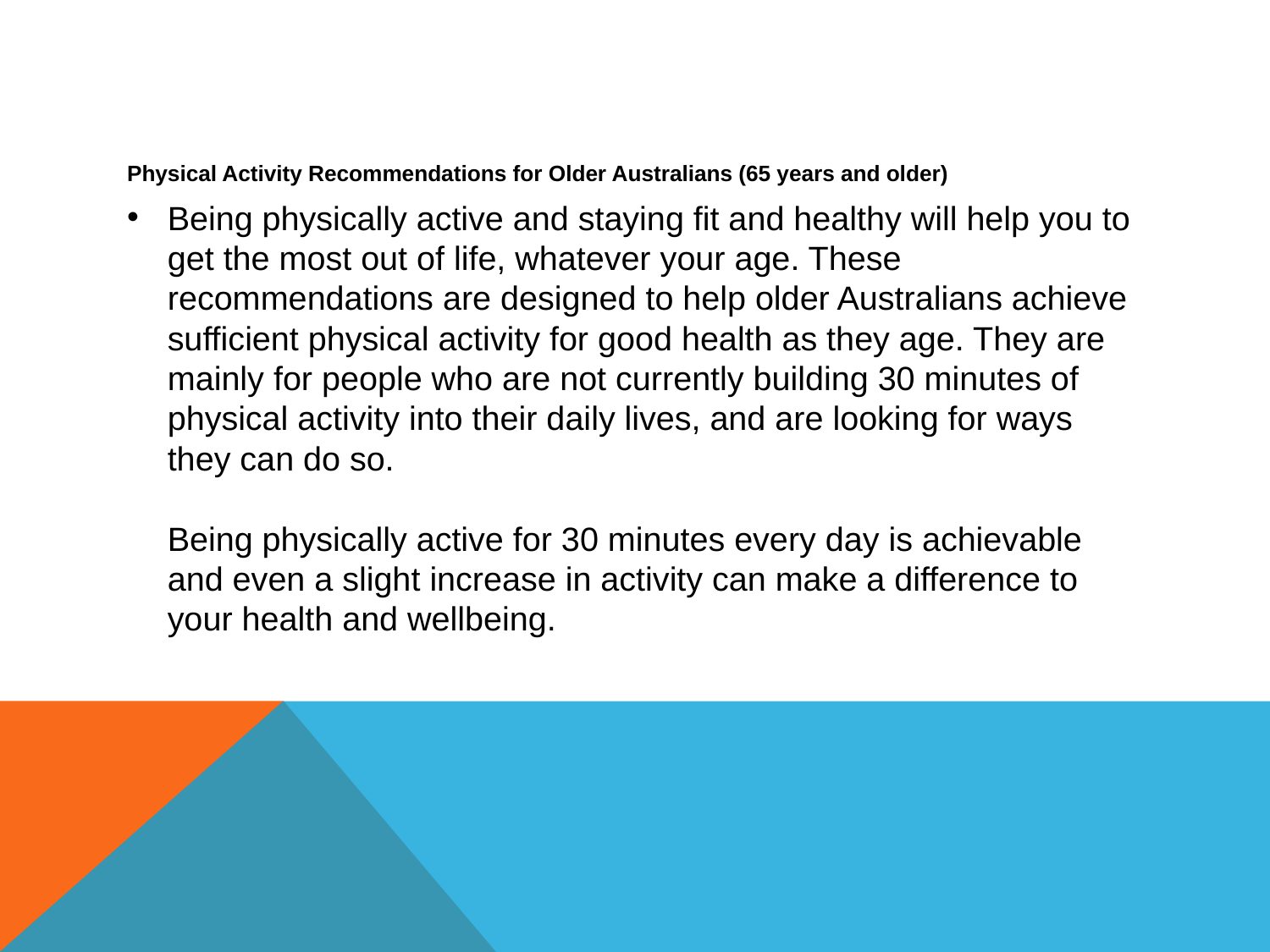

#
Physical Activity Recommendations for Older Australians (65 years and older)
Being physically active and staying fit and healthy will help you to get the most out of life, whatever your age. These recommendations are designed to help older Australians achieve sufficient physical activity for good health as they age. They are mainly for people who are not currently building 30 minutes of physical activity into their daily lives, and are looking for ways they can do so.
Being physically active for 30 minutes every day is achievable and even a slight increase in activity can make a difference to your health and wellbeing.